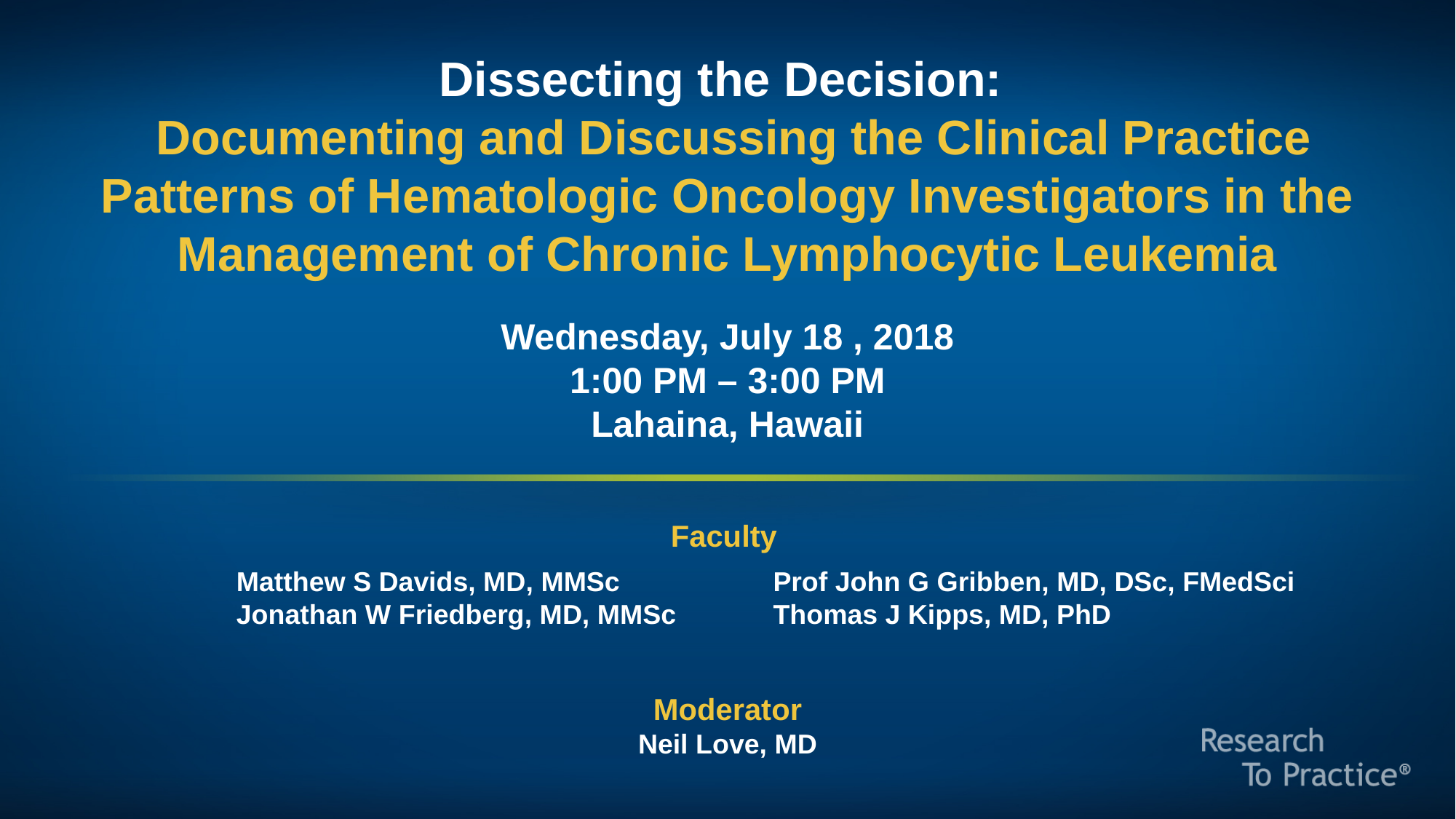

Dissecting the Decision:
 Documenting and Discussing the Clinical Practice Patterns of Hematologic Oncology Investigators in the Management of Chronic Lymphocytic Leukemia
Wednesday, July 18 , 2018
1:00 PM – 3:00 PM
Lahaina, Hawaii
Faculty
Matthew S Davids, MD, MMSc
Jonathan W Friedberg, MD, MMSc

Prof John G Gribben, MD, DSc, FMedSci
Thomas J Kipps, MD, PhD
Moderator
Neil Love, MD